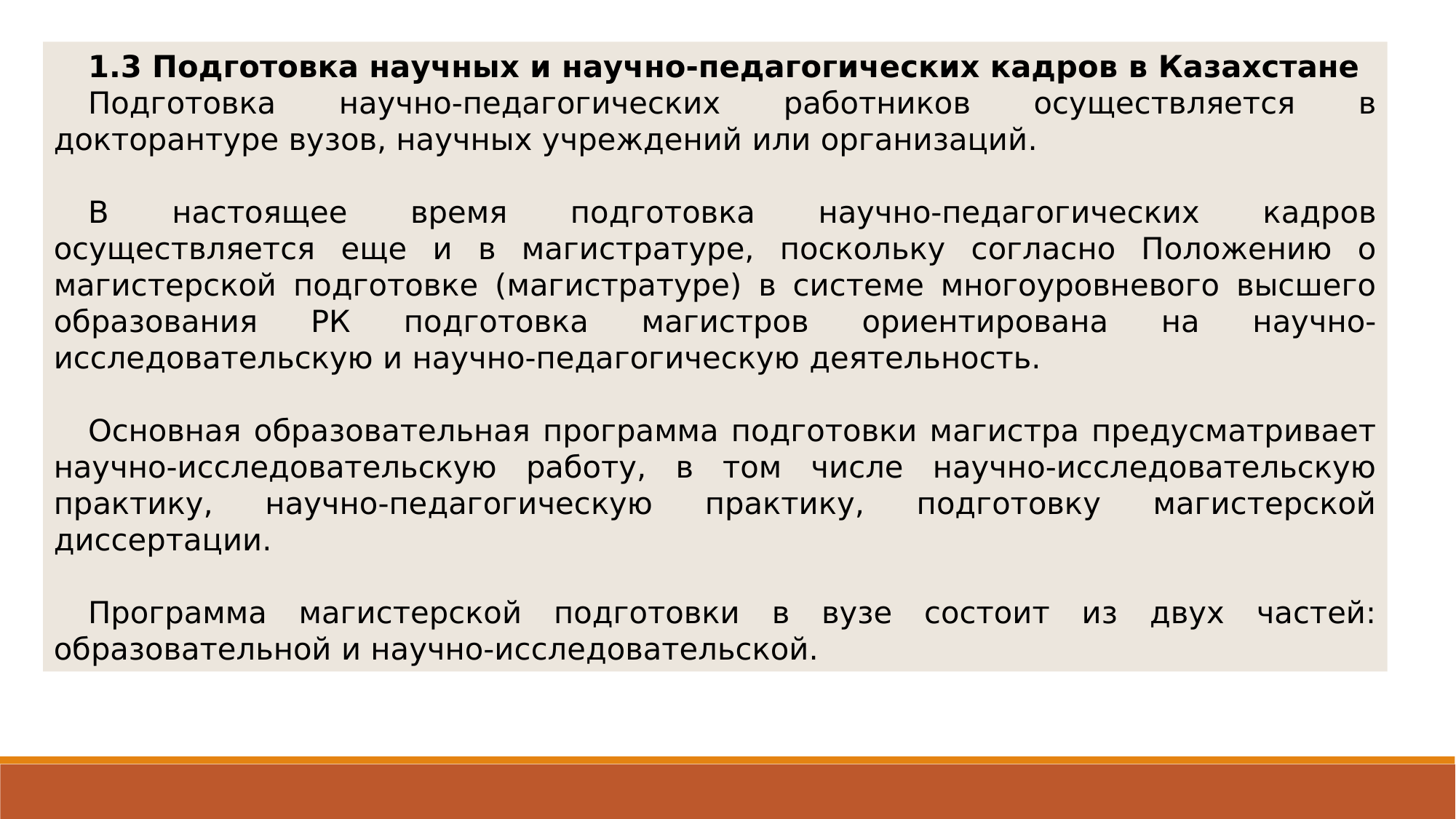

1.3 Подготовка научных и научно-педагогических кадров в Казахстане
Подготовка научно-педагогических работников осуществляется в докторантуре вузов, научных учреждений или организаций.

В настоящее время подготовка научно-педагогических кадров осуществляется еще и в магистратуре, поскольку согласно Положению о магистерской подготовке (магистратуре) в системе многоуровневого высшего образования РК подготовка магистров ориентирована на научно-исследовательскую и научно-педагогическую деятельность.

Основная образовательная программа подготовки магистра предусматривает научно-исследовательскую работу, в том числе научно-исследовательскую практику, научно-педагогическую практику, подготовку магистерской диссертации.

Программа магистерской подготовки в вузе состоит из двух частей: образовательной и научно-исследовательской.